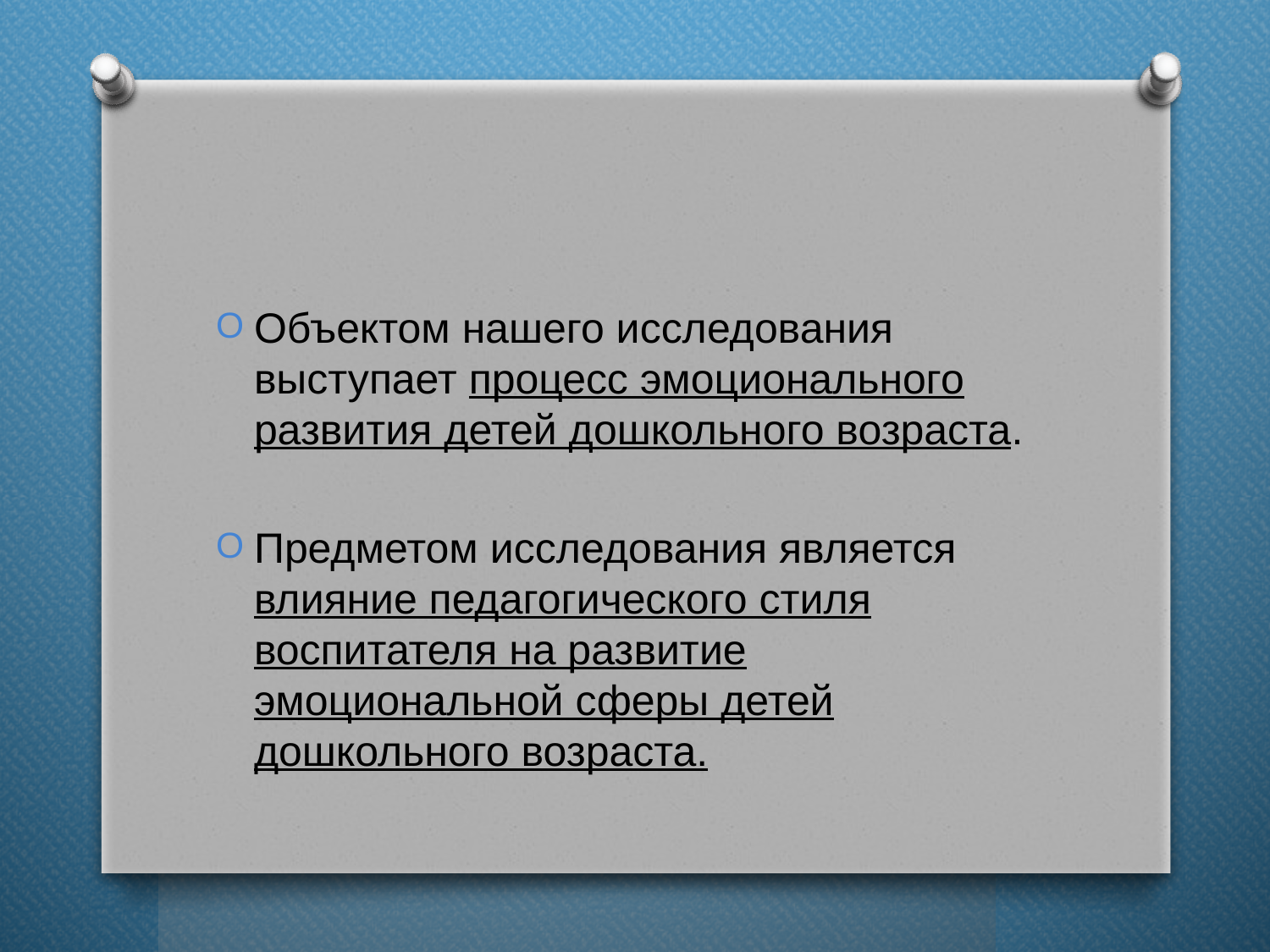

#
Объектом нашего исследования выступает процесс эмоционального развития детей дошкольного возраста.

Предметом исследования является влияние педагогического стиля воспитателя на развитие эмоциональной сферы детей дошкольного возраста.